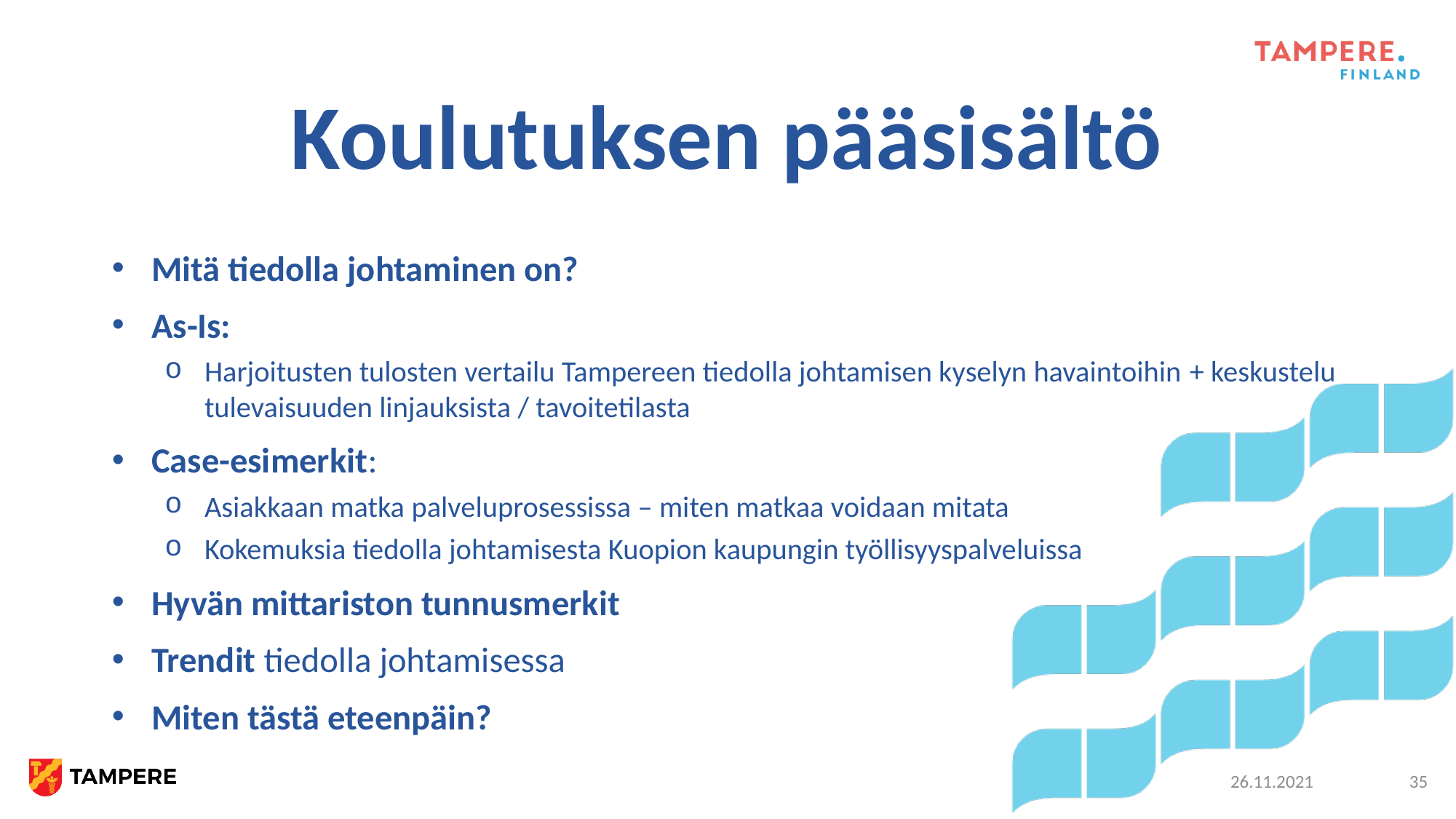

# Koulutuksen pääsisältö
Mitä tiedolla johtaminen on?
As-Is:
Harjoitusten tulosten vertailu Tampereen tiedolla johtamisen kyselyn havaintoihin + keskustelu tulevaisuuden linjauksista / tavoitetilasta
Case-esimerkit:
Asiakkaan matka palveluprosessissa – miten matkaa voidaan mitata
Kokemuksia tiedolla johtamisesta Kuopion kaupungin työllisyyspalveluissa
Hyvän mittariston tunnusmerkit
Trendit tiedolla johtamisessa
Miten tästä eteenpäin?

26.11.2021
35